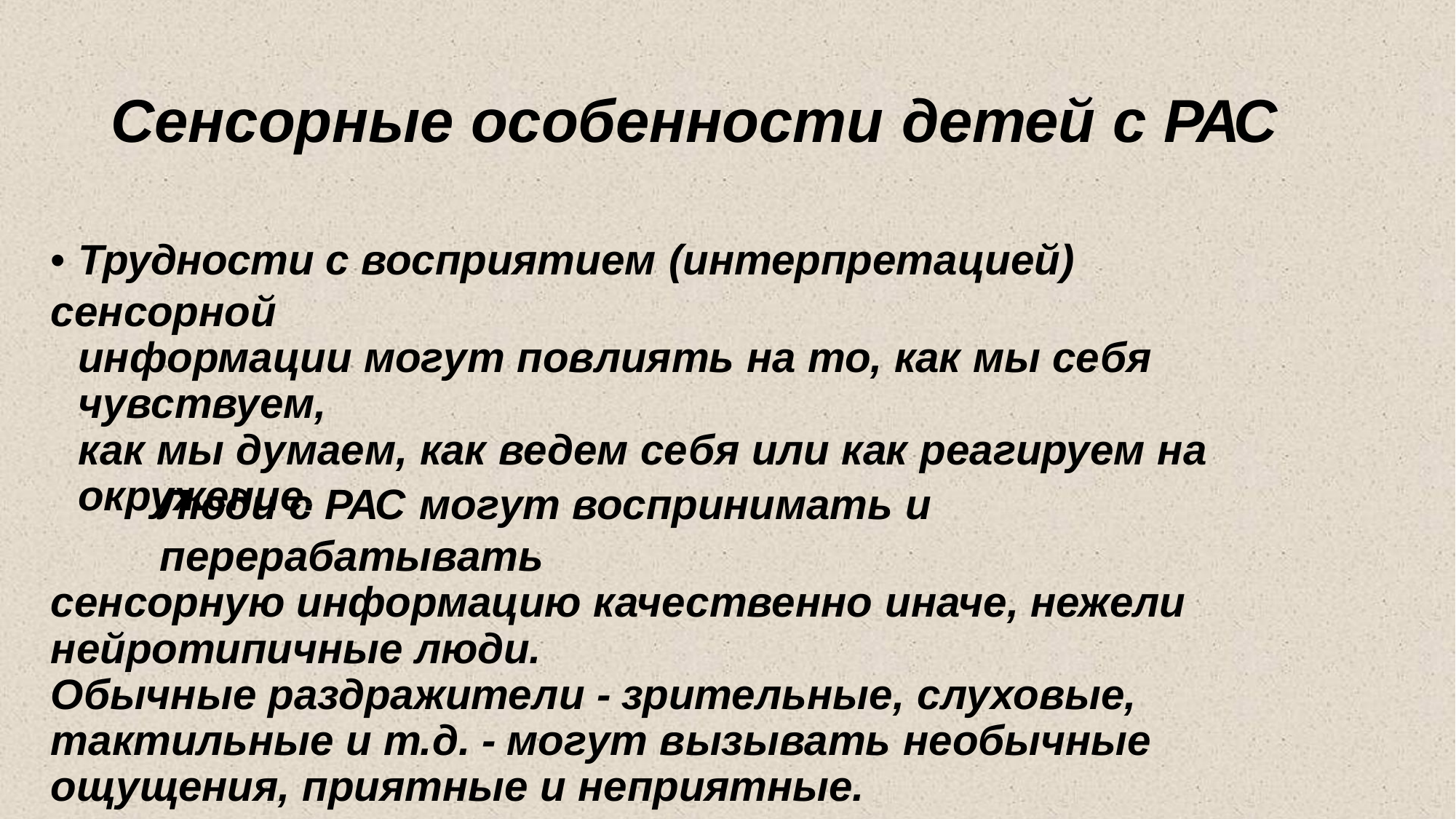

Сенсорные особенности детей с РАС
• Трудности с восприятием (интерпретацией) сенсорной
информации могут повлиять на то, как мы себя чувствуем,
как мы думаем, как ведем себя или как реагируем на
окружение.
Люди с РАС могут воспринимать и перерабатывать
сенсорную информацию качественно иначе, нежели
нейротипичные люди.
Обычные раздражители - зрительные, слуховые,
тактильные и т.д. - могут вызывать необычные
ощущения, приятные и неприятные.